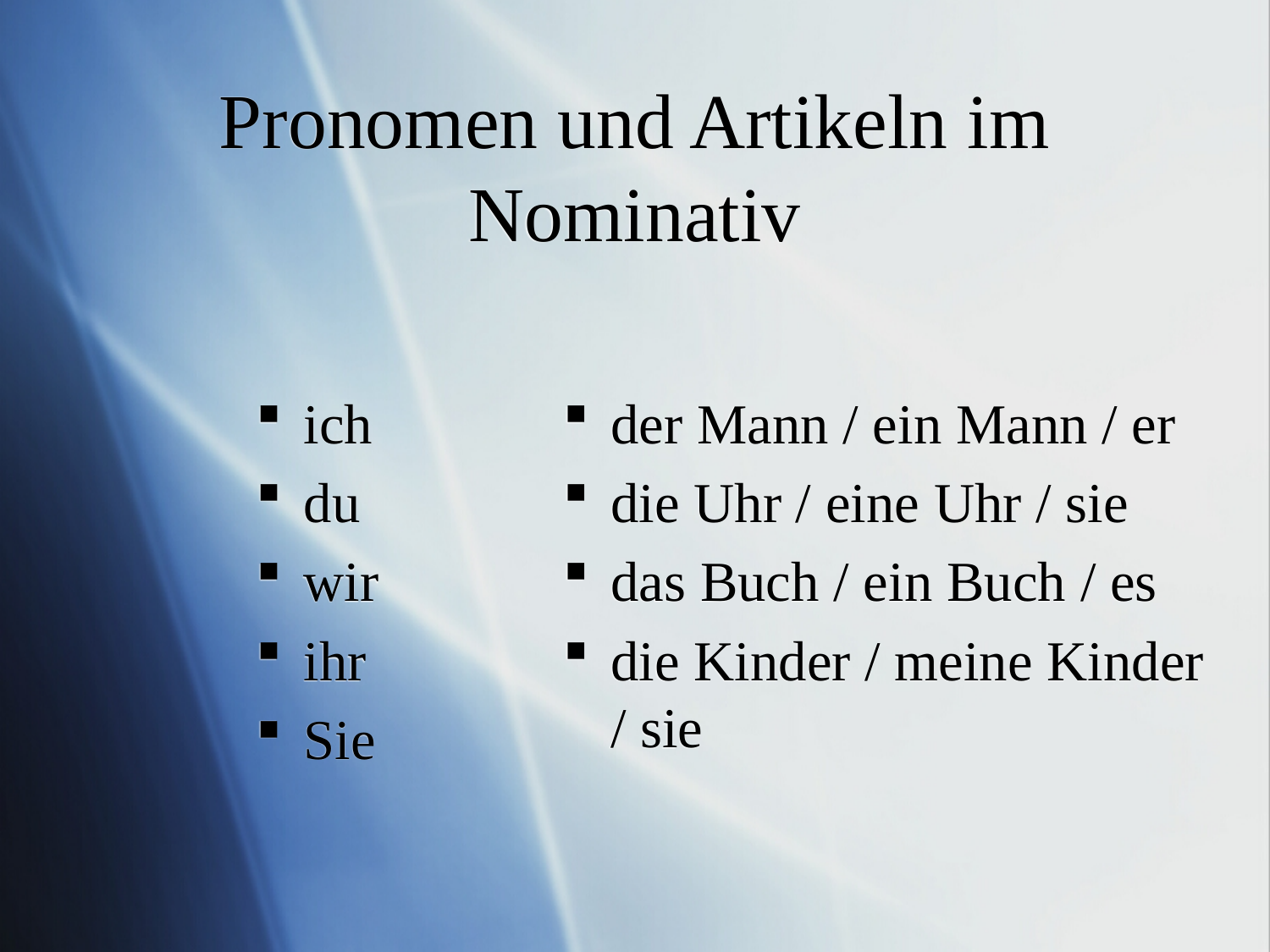

# Pronomen und Artikeln im Nominativ
ich
du
wir
ihr
Sie
der Mann / ein Mann / er
die Uhr / eine Uhr / sie
das Buch / ein Buch / es
die Kinder / meine Kinder / sie